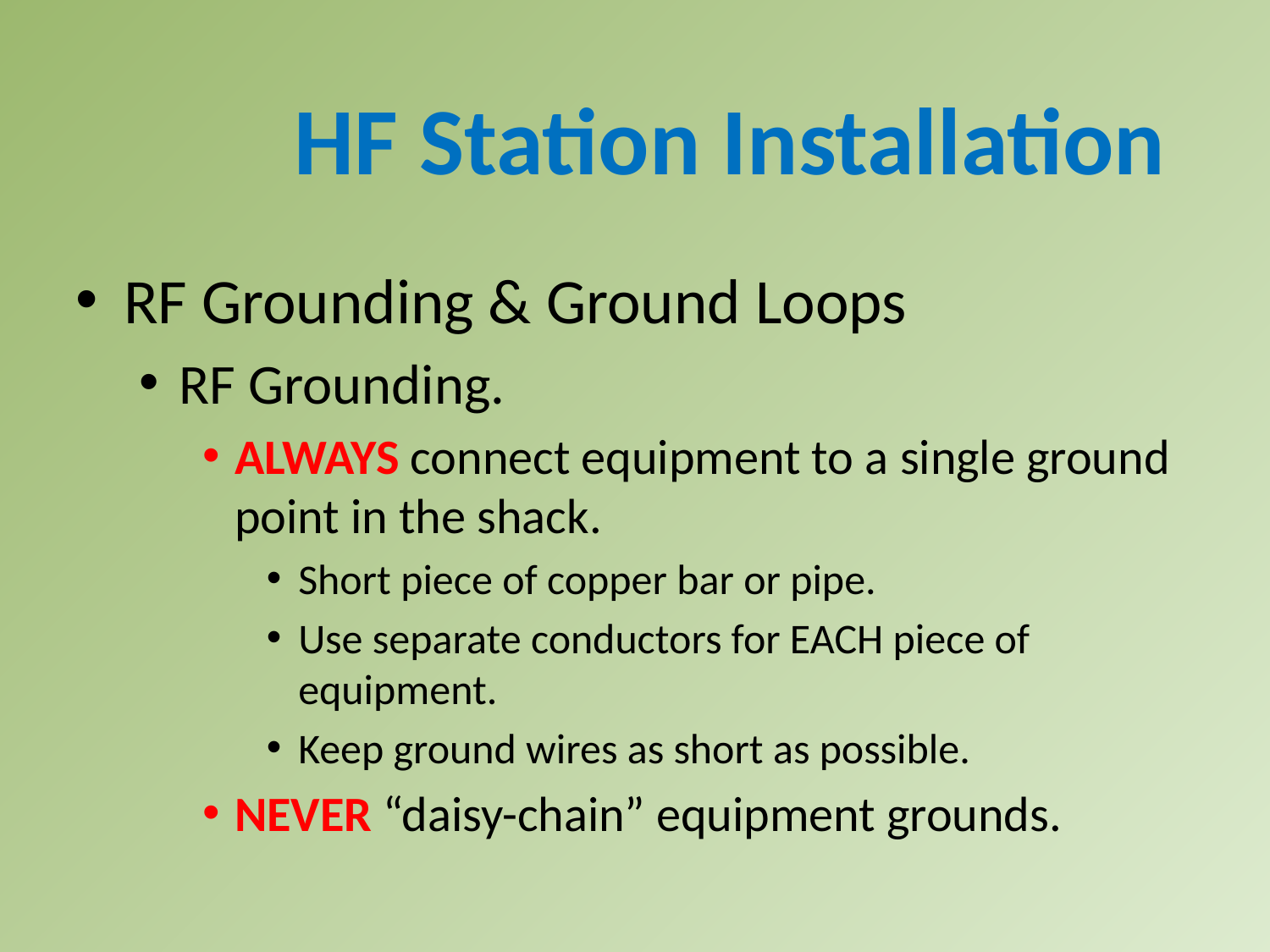

HF Station Installation
RF Grounding & Ground Loops
RF Grounding.
ALWAYS connect equipment to a single ground point in the shack.
Short piece of copper bar or pipe.
Use separate conductors for EACH piece of equipment.
Keep ground wires as short as possible.
NEVER “daisy-chain” equipment grounds.